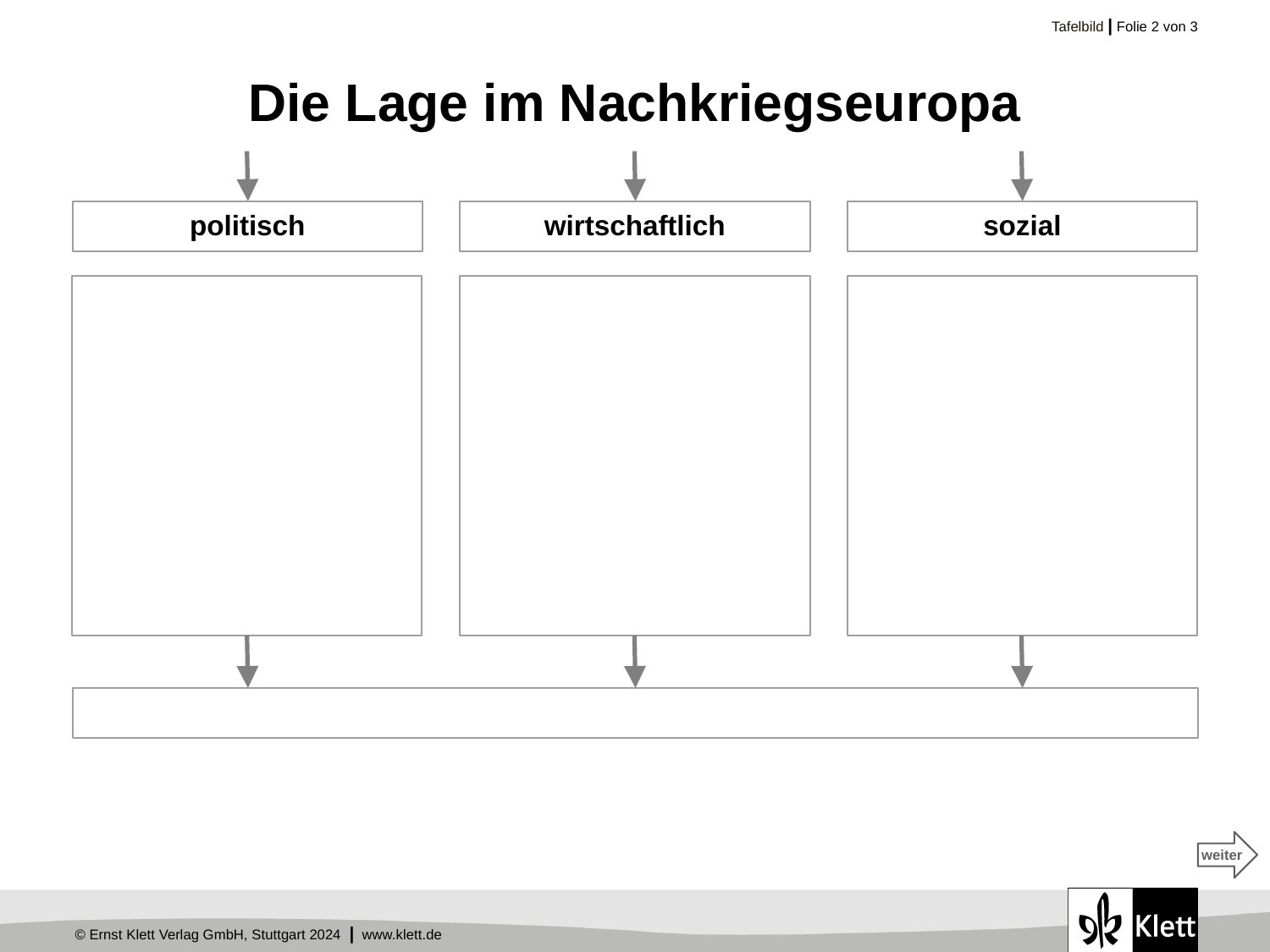

# Die Lage im Nachkriegseuropa
politisch
wirtschaftlich
sozial

weiter
weiter
weiter